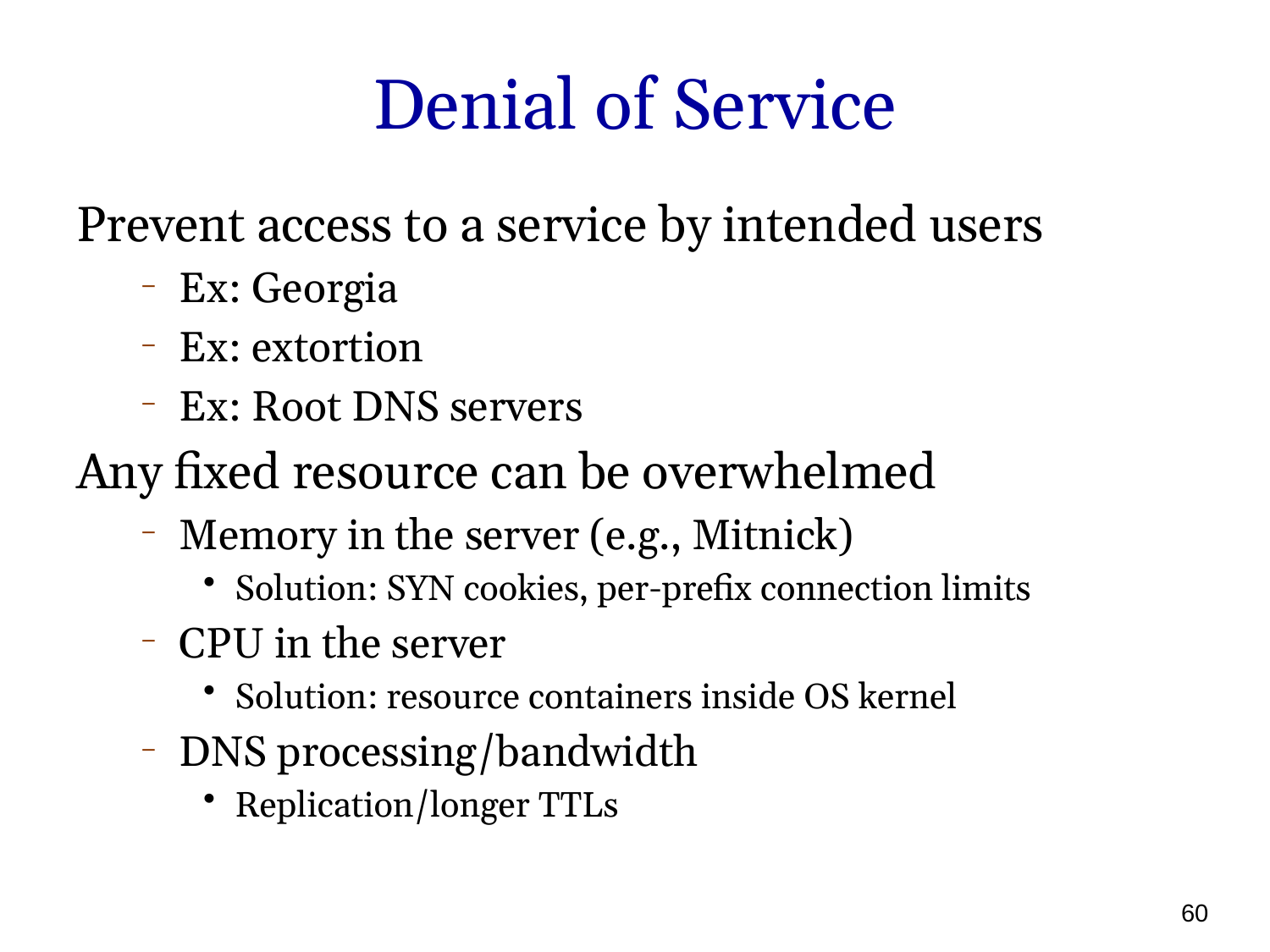

# Denial of Service
Prevent access to a service by intended users
Ex: Georgia
Ex: extortion
Ex: Root DNS servers
Any fixed resource can be overwhelmed
Memory in the server (e.g., Mitnick)
Solution: SYN cookies, per-prefix connection limits
CPU in the server
Solution: resource containers inside OS kernel
DNS processing/bandwidth
Replication/longer TTLs
60